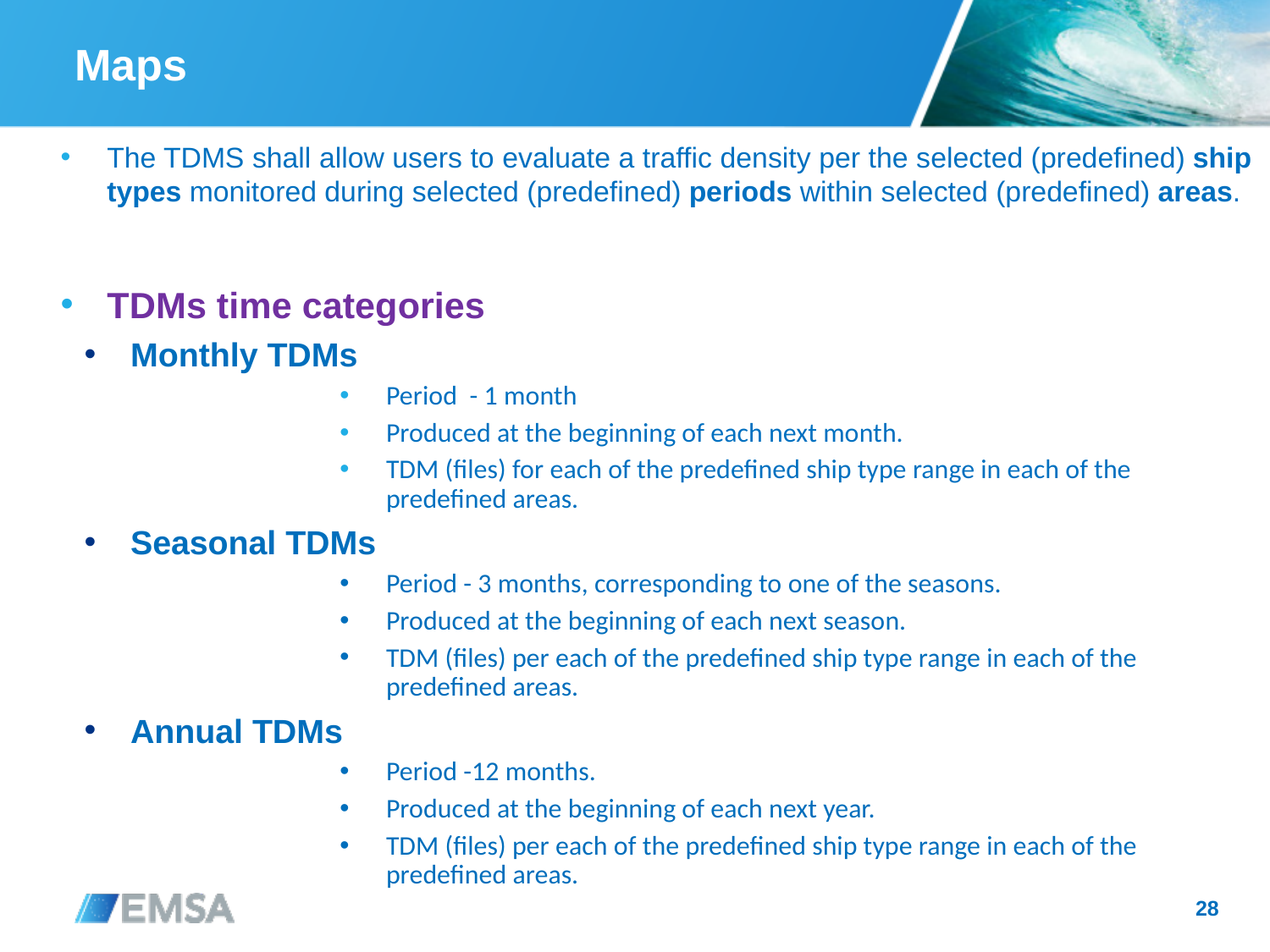

# Maps
The TDMS shall allow users to evaluate a traffic density per the selected (predefined) ship types monitored during selected (predefined) periods within selected (predefined) areas.

TDMs time categories
Monthly TDMs
Period  - 1 month
Produced at the beginning of each next month.
TDM (files) for each of the predefined ship type range in each of the predefined areas.
Seasonal TDMs
Period - 3 months, corresponding to one of the seasons.
Produced at the beginning of each next season.
TDM (files) per each of the predefined ship type range in each of the predefined areas.
Annual TDMs
Period -12 months.
Produced at the beginning of each next year.
TDM (files) per each of the predefined ship type range in each of the predefined areas.

28